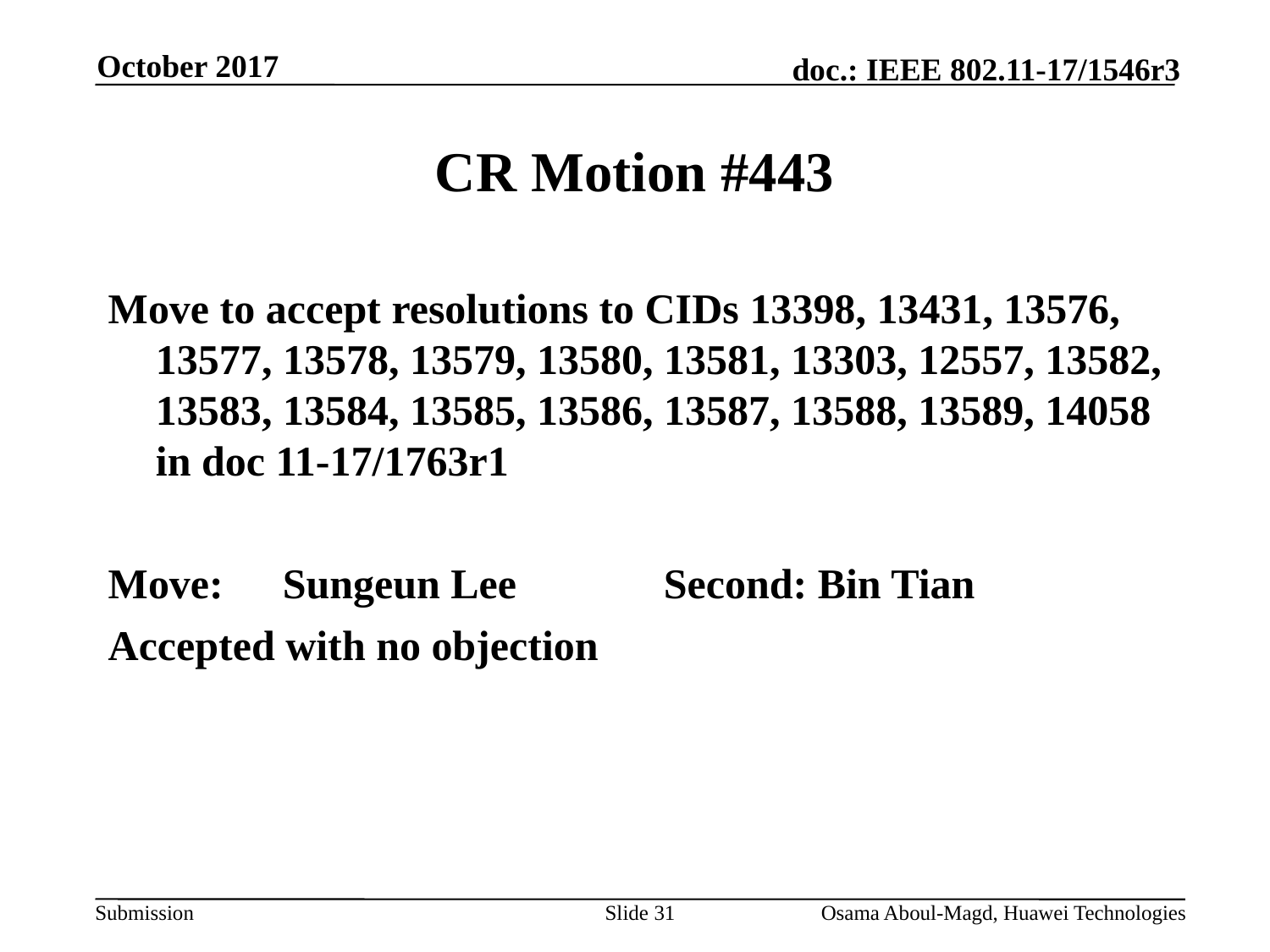

October 2017
# CR Motion #443
Move to accept resolutions to CIDs 13398, 13431, 13576, 13577, 13578, 13579, 13580, 13581, 13303, 12557, 13582, 13583, 13584, 13585, 13586, 13587, 13588, 13589, 14058 in doc 11-17/1763r1

Move:	Sungeun Lee		Second: Bin Tian
Accepted with no objection
Slide 31
Osama Aboul-Magd, Huawei Technologies